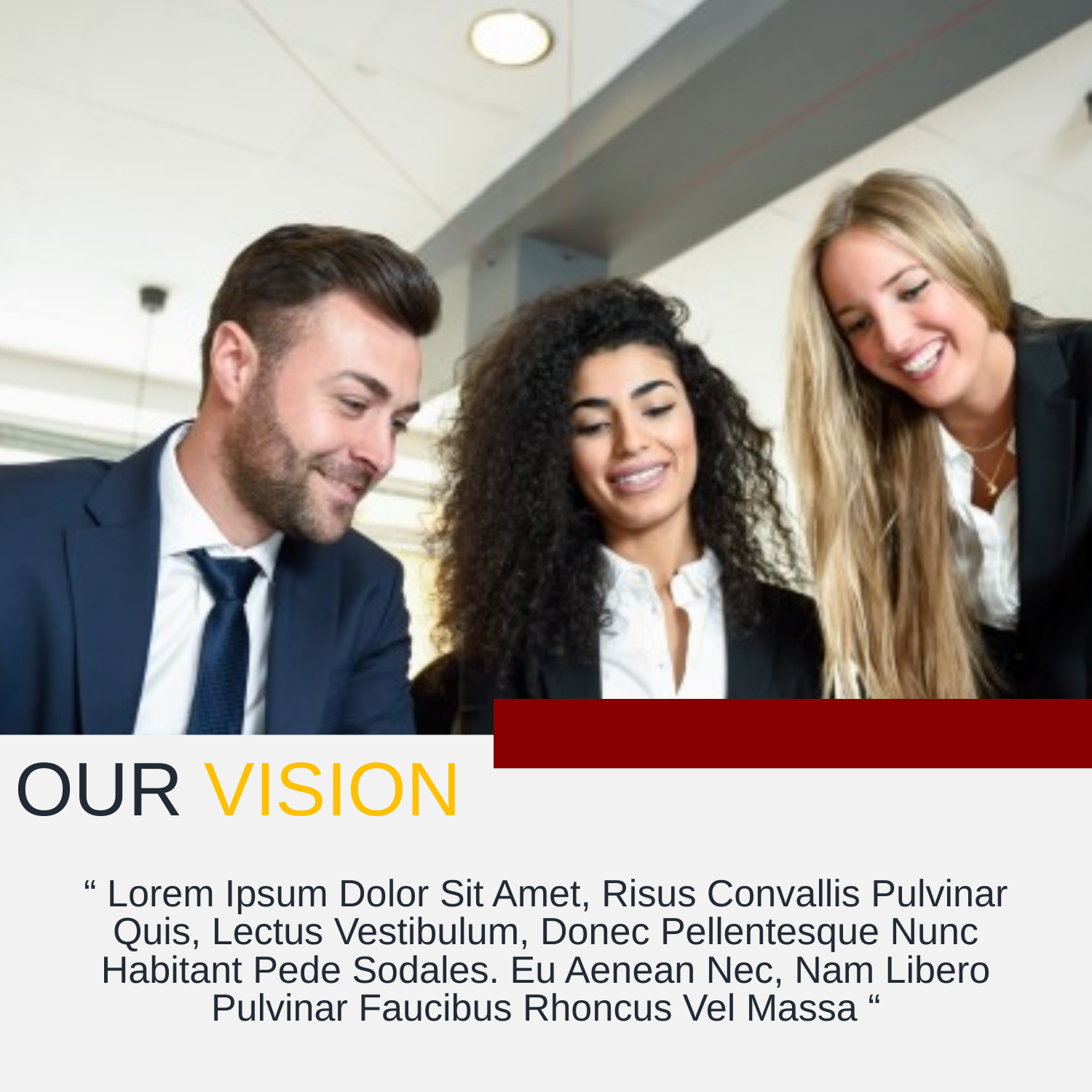

OUR VISION
“ Lorem Ipsum Dolor Sit Amet, Risus Convallis Pulvinar Quis, Lectus Vestibulum, Donec Pellentesque Nunc Habitant Pede Sodales. Eu Aenean Nec, Nam Libero Pulvinar Faucibus Rhoncus Vel Massa “